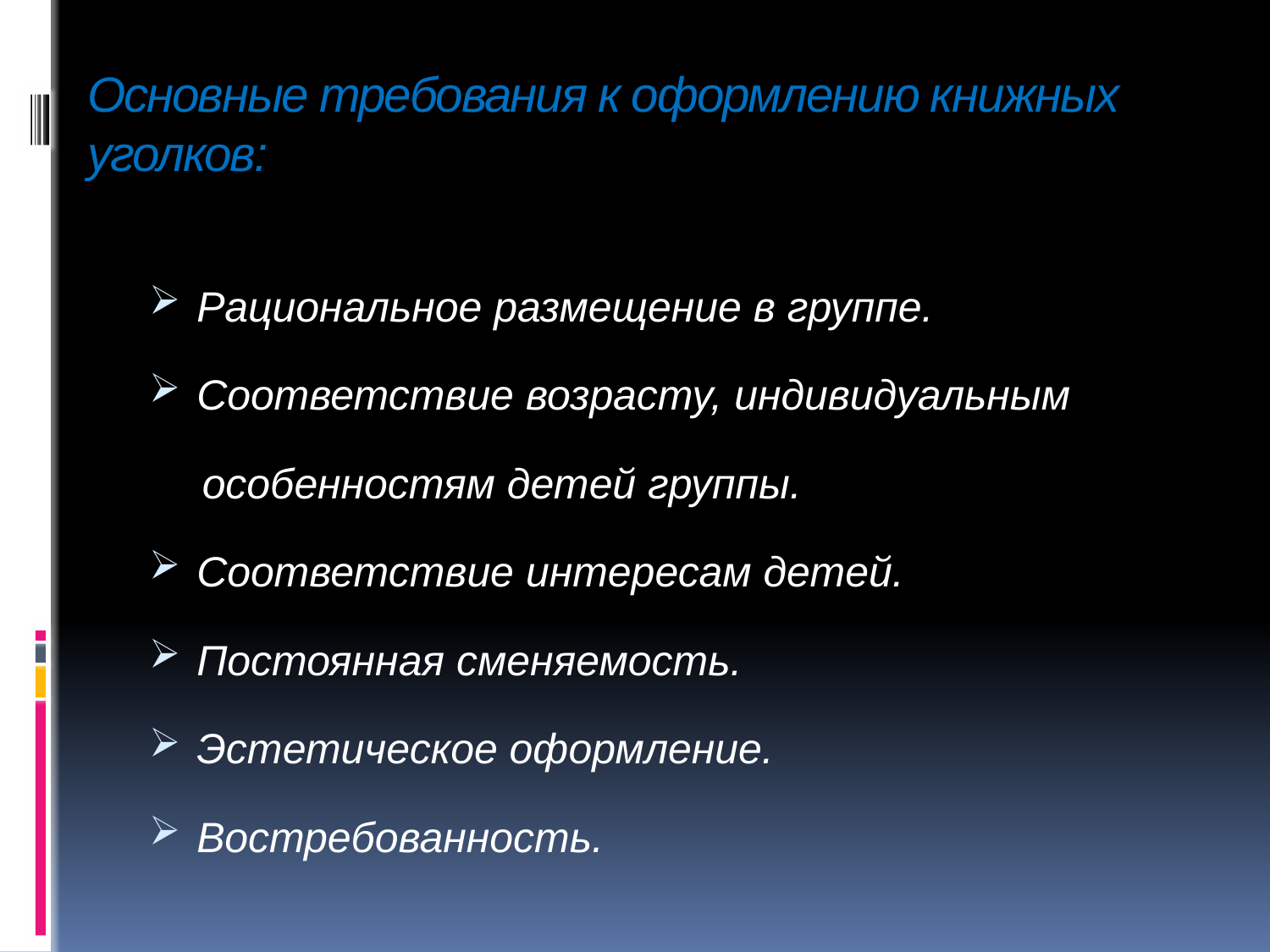

# Основные требования к оформлению книжных уголков:
Рациональное размещение в группе.
Соответствие возрасту, индивидуальным
    особенностям детей группы.
Соответствие интересам детей.
Постоянная сменяемость.
Эстетическое оформление.
Востребованность.